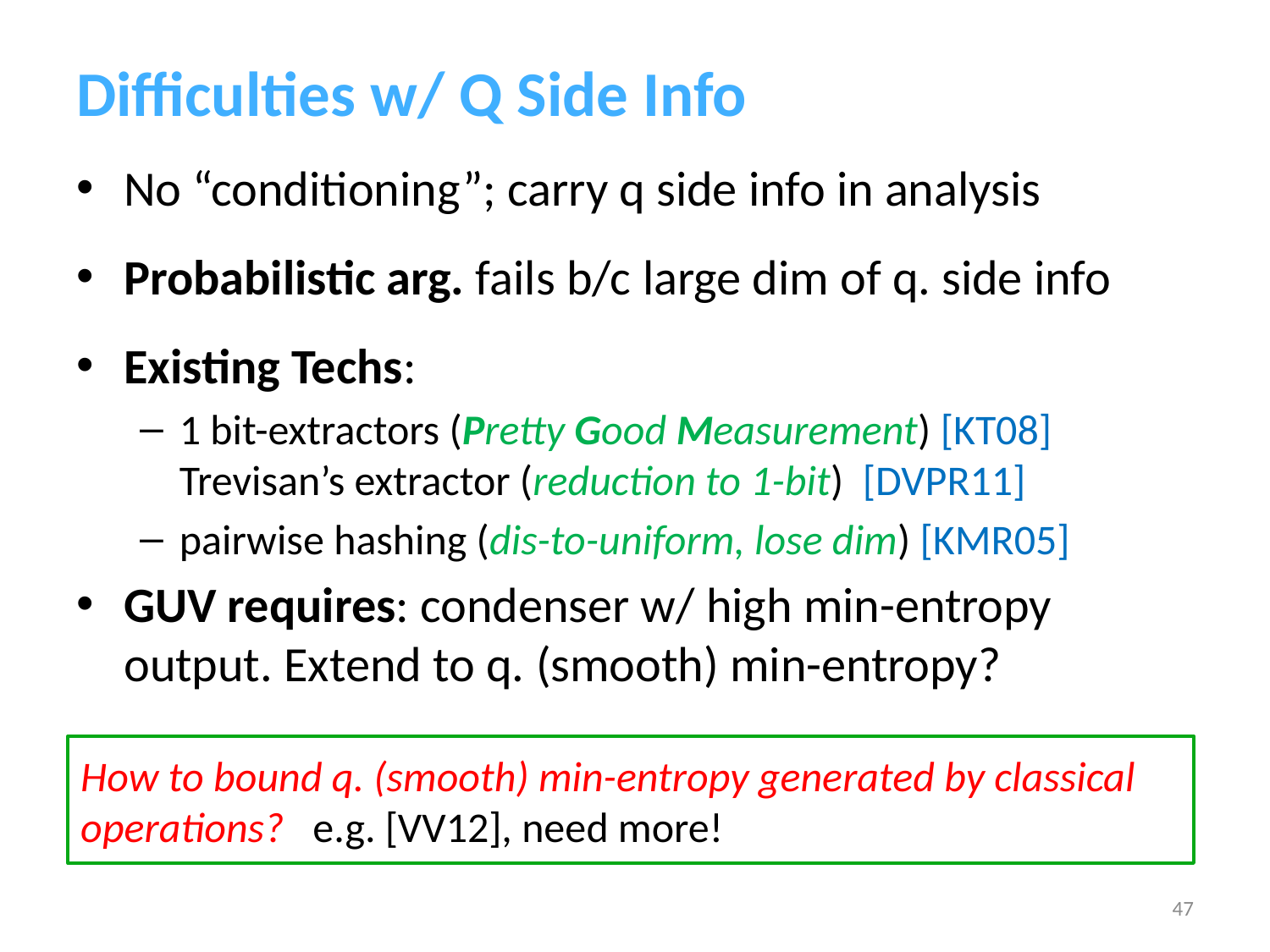

# Difficulties w/ Q Side Info
No “conditioning”; carry q side info in analysis

Probabilistic arg. fails b/c large dim of q. side info

Existing Techs:
1 bit-extractors (Pretty Good Measurement) [KT08] Trevisan’s extractor (reduction to 1-bit)  [DVPR11]
pairwise hashing (dis-to-uniform, lose dim) [KMR05]
GUV requires: condenser w/ high min-entropy output. Extend to q. (smooth) min-entropy?
How to bound q. (smooth) min-entropy generated by classical operations?   e.g. [VV12], need more!
47